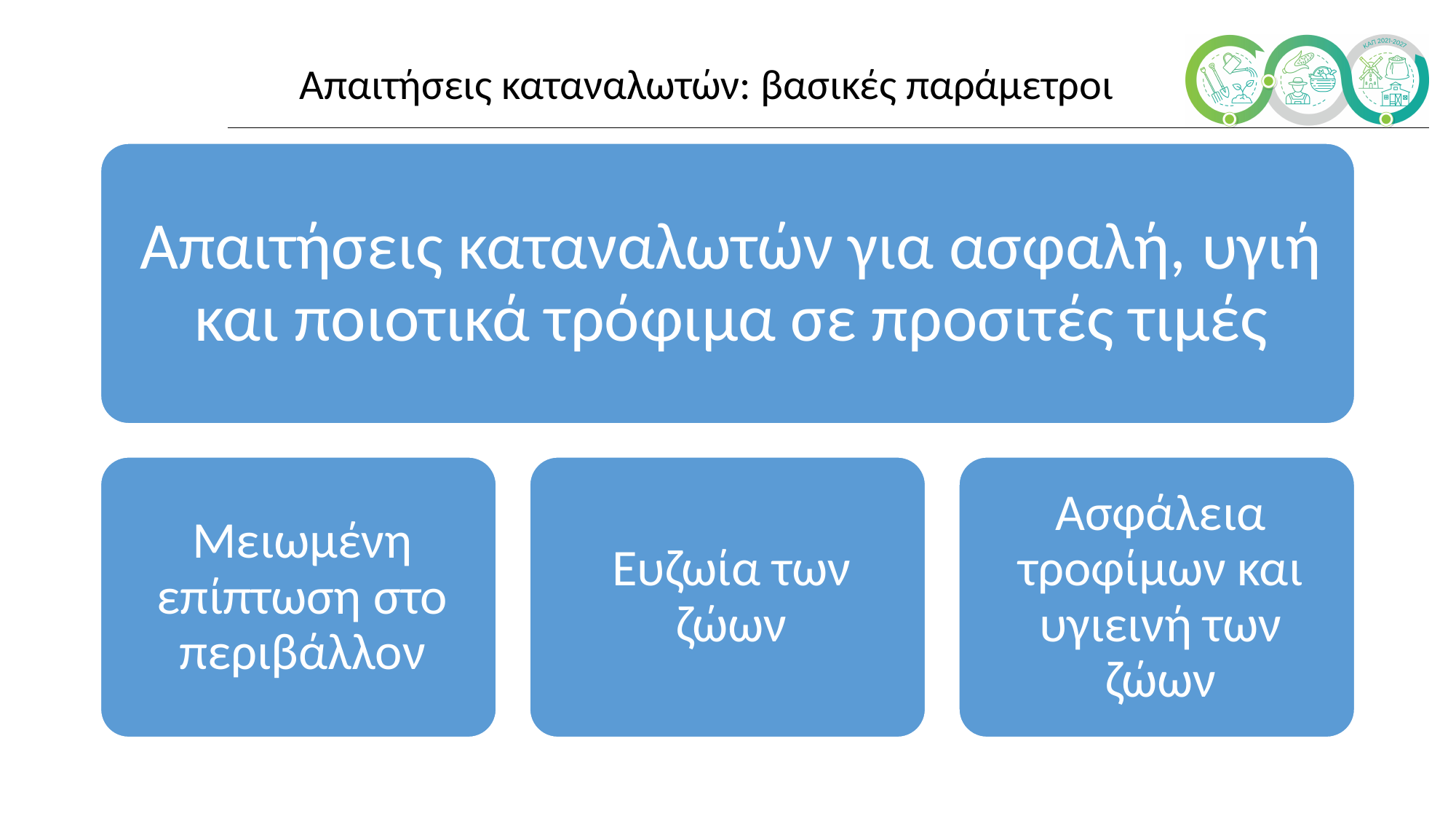

# Απαιτήσεις καταναλωτών: βασικές παράμετροι
Απαιτήσεις καταναλωτών για ασφαλή, υγιή και ποιοτικά τρόφιμα σε προσιτές τιμές
Μειωμένη επίπτωση στο περιβάλλον
Ευζωία των ζώων
Ασφάλεια τροφίμων και υγιεινή των ζώων